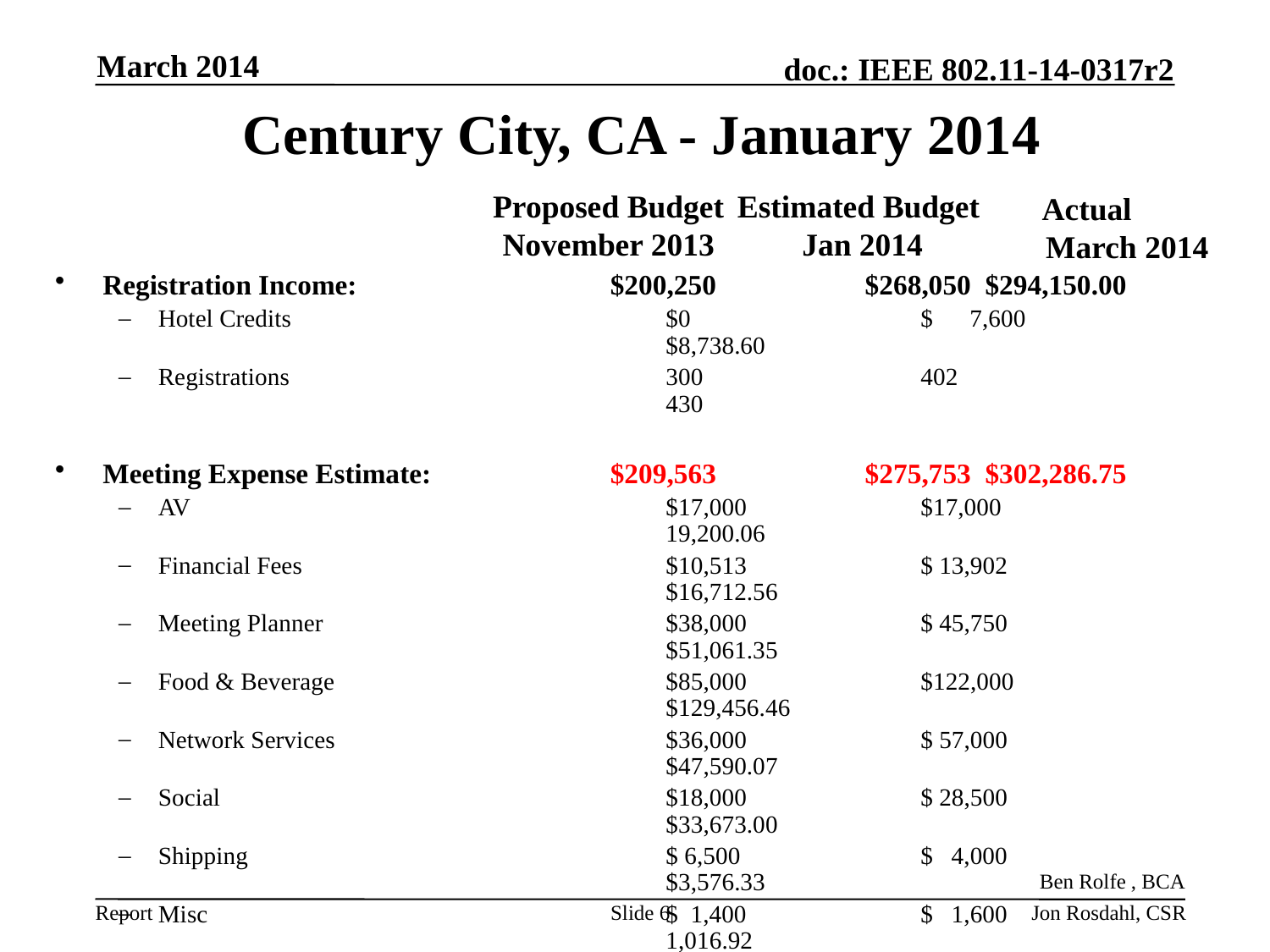

March 2014
# Century City, CA - January 2014
Proposed Budget November 2013
Estimated Budget  Jan 2014
Actual           March 2014
Registration Income:                	$200,250	$268,050	 $294,150.00
Hotel Credits	$0	$      7,600	$8,738.60
Registrations	300	402	430

Meeting Expense Estimate:      	$209,563	$275,753	$302,286.75
AV	$17,000	$17,000	19,200.06
Financial Fees	$10,513	$ 13,902	$16,712.56
Meeting Planner	$38,000	$ 45,750	$51,061.35
Food & Beverage	$85,000	$122,000	$129,456.46
Network Services	$36,000	$ 57,000	$47,590.07
Social	$18,000	$ 28,500	$33,673.00
Shipping 	$ 6,500	$   4,000	$3,576.33
Misc	$  1,400	$   1,600	1,016.92

Surplus/(Deficit)	$(9,313.00)	$(103)	$(601.85)

Ben Rolfe , BCA
Slide 6
Jon Rosdahl, CSR